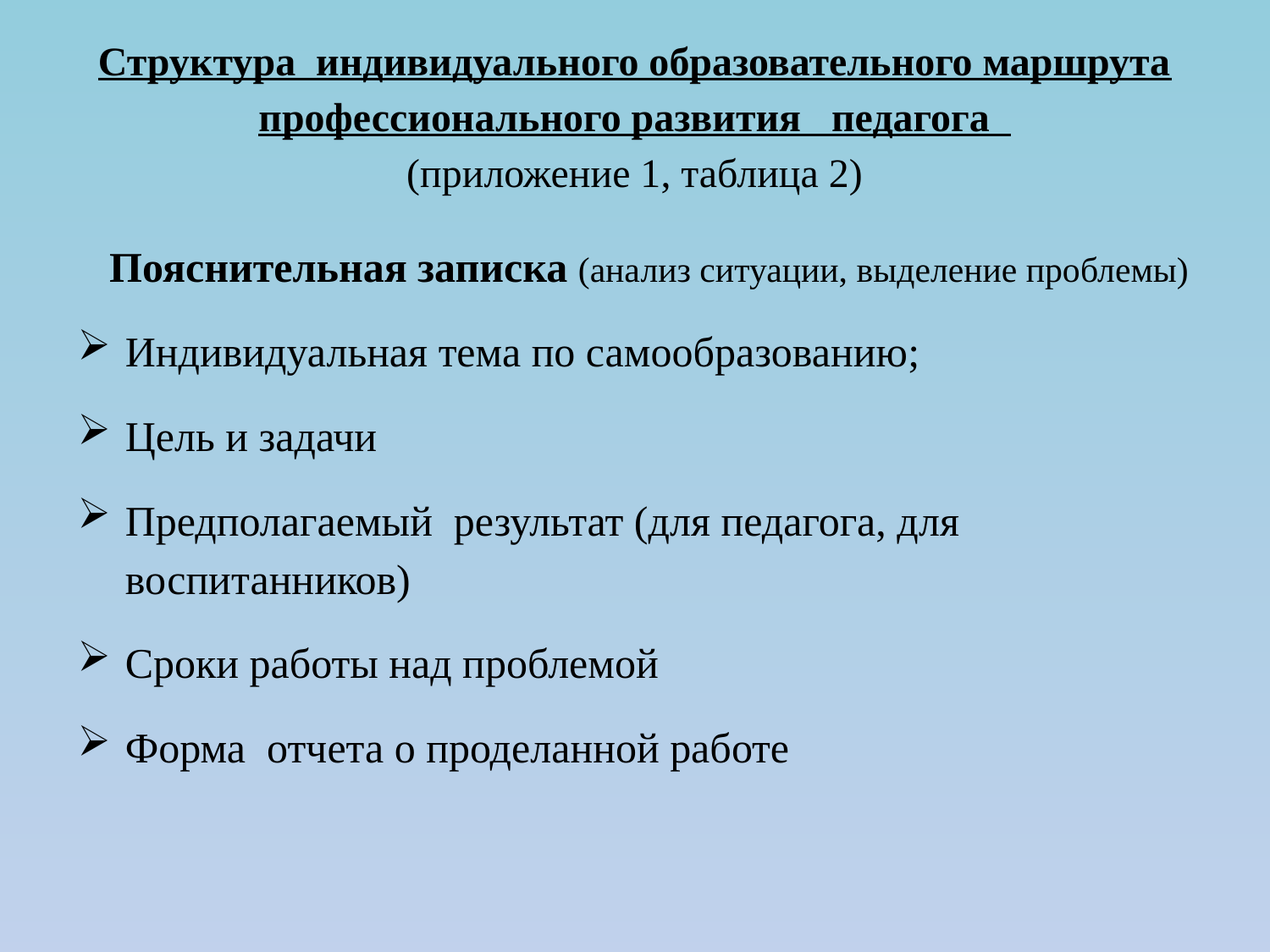

# Структура  индивидуального образовательного маршрута профессионального развития   педагога (приложение 1, таблица 2)
   Пояснительная записка (анализ ситуации, выделение проблемы)
Индивидуальная тема по самообразованию;
Цель и задачи
Предполагаемый  результат (для педагога, для воспитанников)
Сроки работы над проблемой
Форма  отчета о проделанной работе